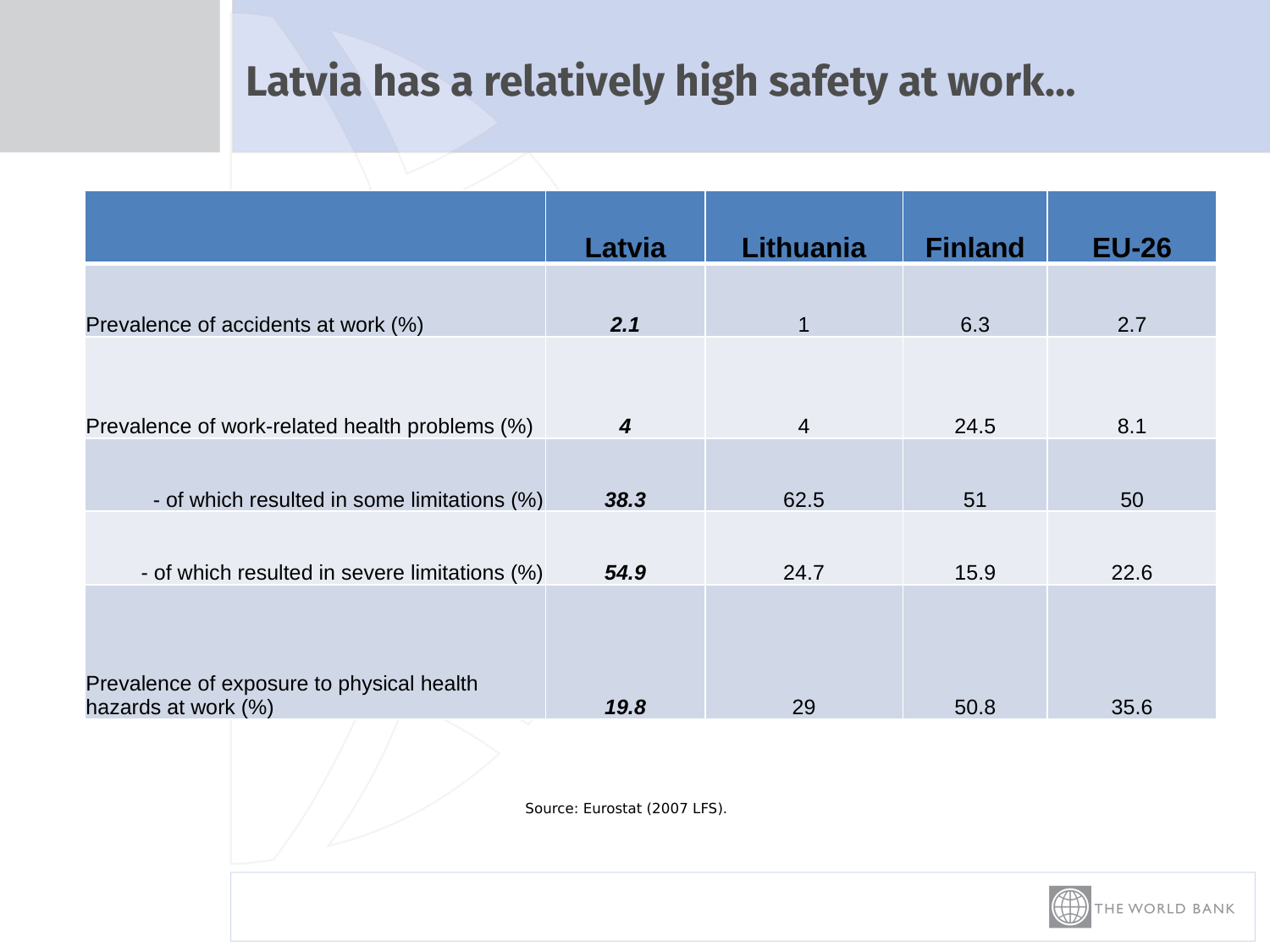

# Latvia has a relatively high safety at work…
|  | Latvia | Lithuania | Finland | EU-26 |
| --- | --- | --- | --- | --- |
| Prevalence of accidents at work (%) | 2.1 | 1 | 6.3 | 2.7 |
| Prevalence of work-related health problems (%) | 4 | 4 | 24.5 | 8.1 |
| - of which resulted in some limitations (%) | 38.3 | 62.5 | 51 | 50 |
| - of which resulted in severe limitations (%) | 54.9 | 24.7 | 15.9 | 22.6 |
| Prevalence of exposure to physical health hazards at work (%) | 19.8 | 29 | 50.8 | 35.6 |
Source: Eurostat (2007 LFS).